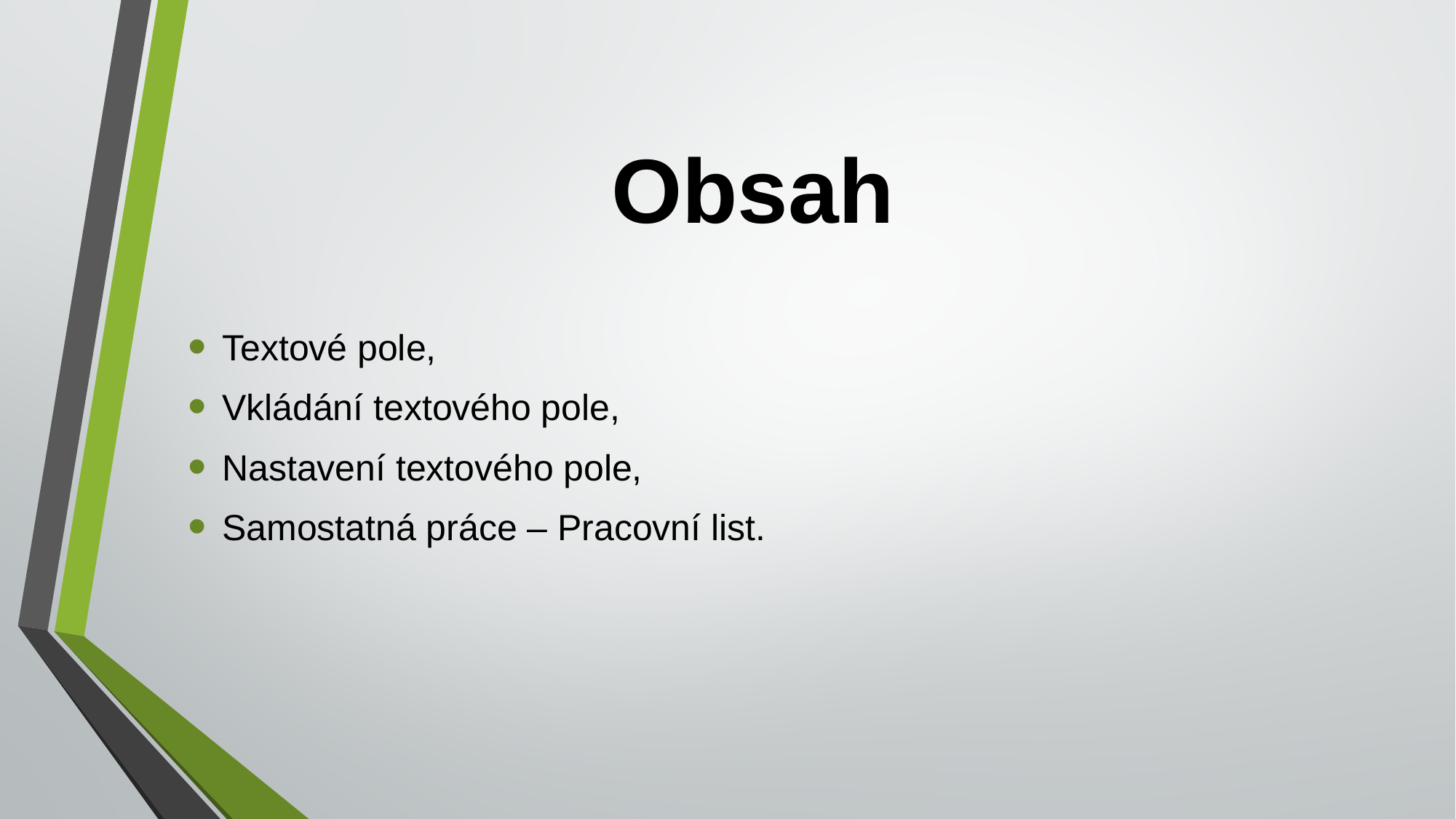

# Obsah
Textové pole,
Vkládání textového pole,
Nastavení textového pole,
Samostatná práce – Pracovní list.